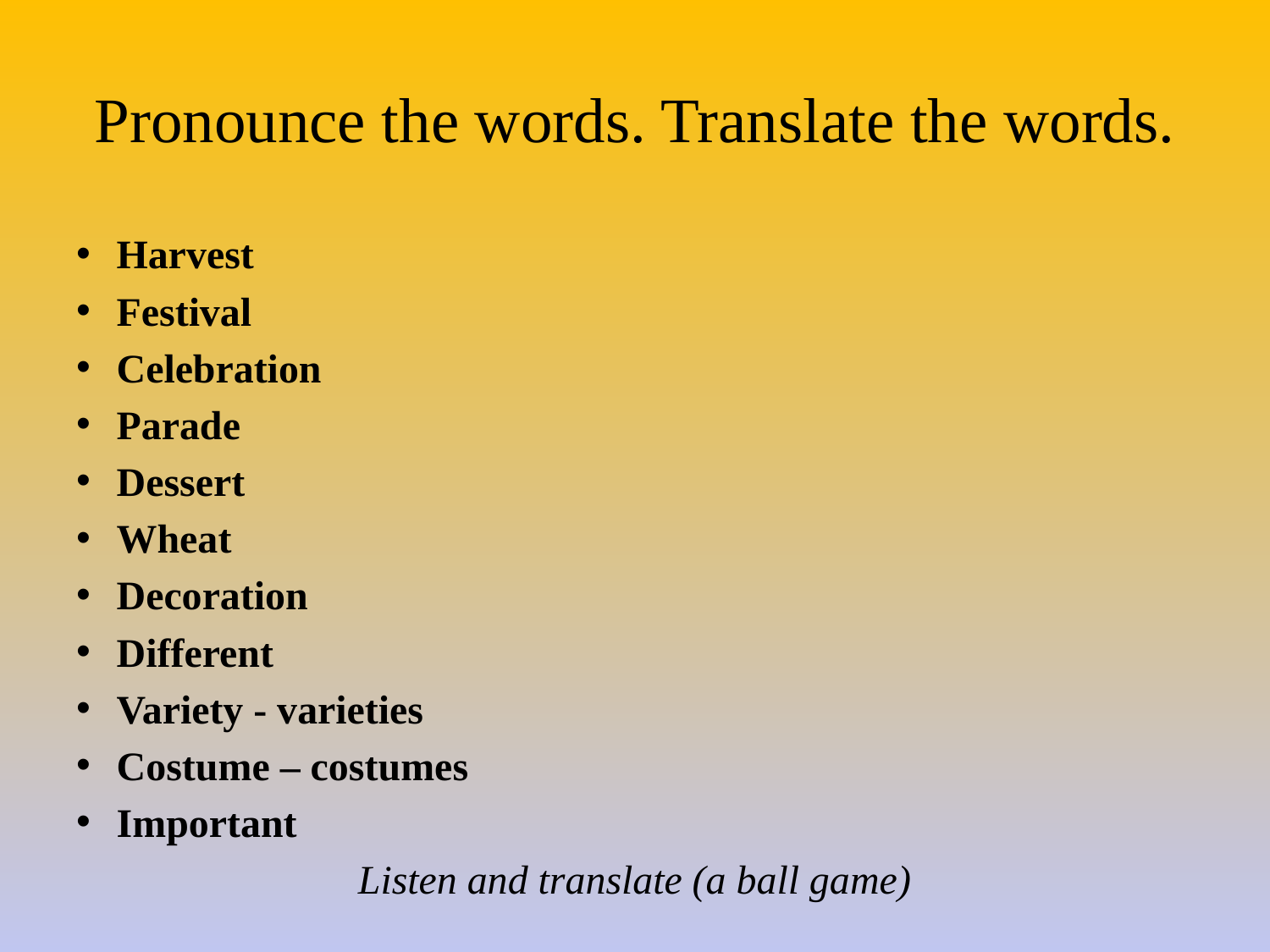

# Pronounce the words. Translate the words.
Harvest
Festival
Celebration
Parade
Dessert
Wheat
Decoration
Different
Variety - varieties
Costume – costumes
Important
Listen and translate (a ball game)